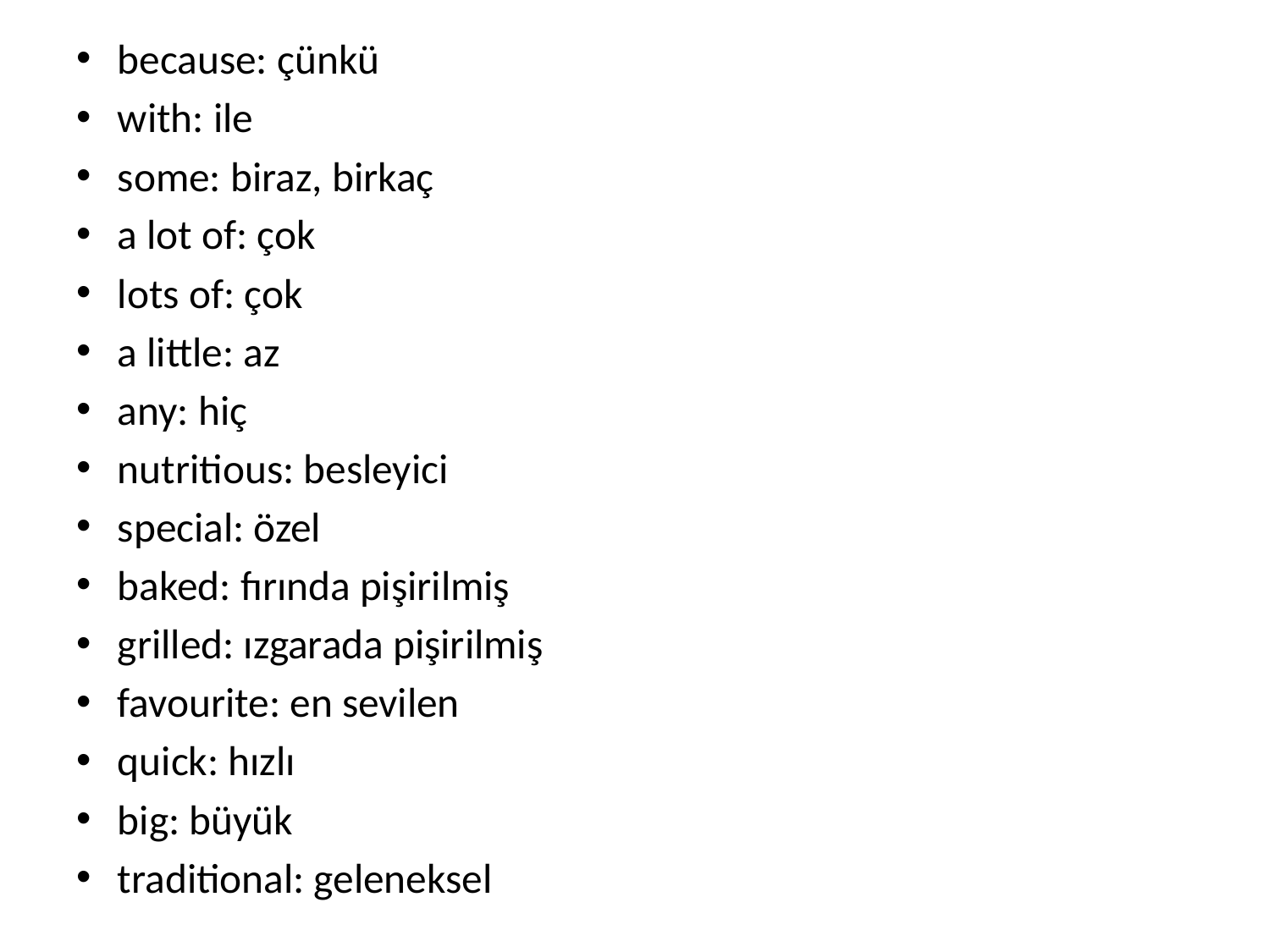

because: çünkü
with: ile
some: biraz, birkaç
a lot of: çok
lots of: çok
a little: az
any: hiç
nutritious: besleyici
special: özel
baked: fırında pişirilmiş
grilled: ızgarada pişirilmiş
favourite: en sevilen
quick: hızlı
big: büyük
traditional: geleneksel